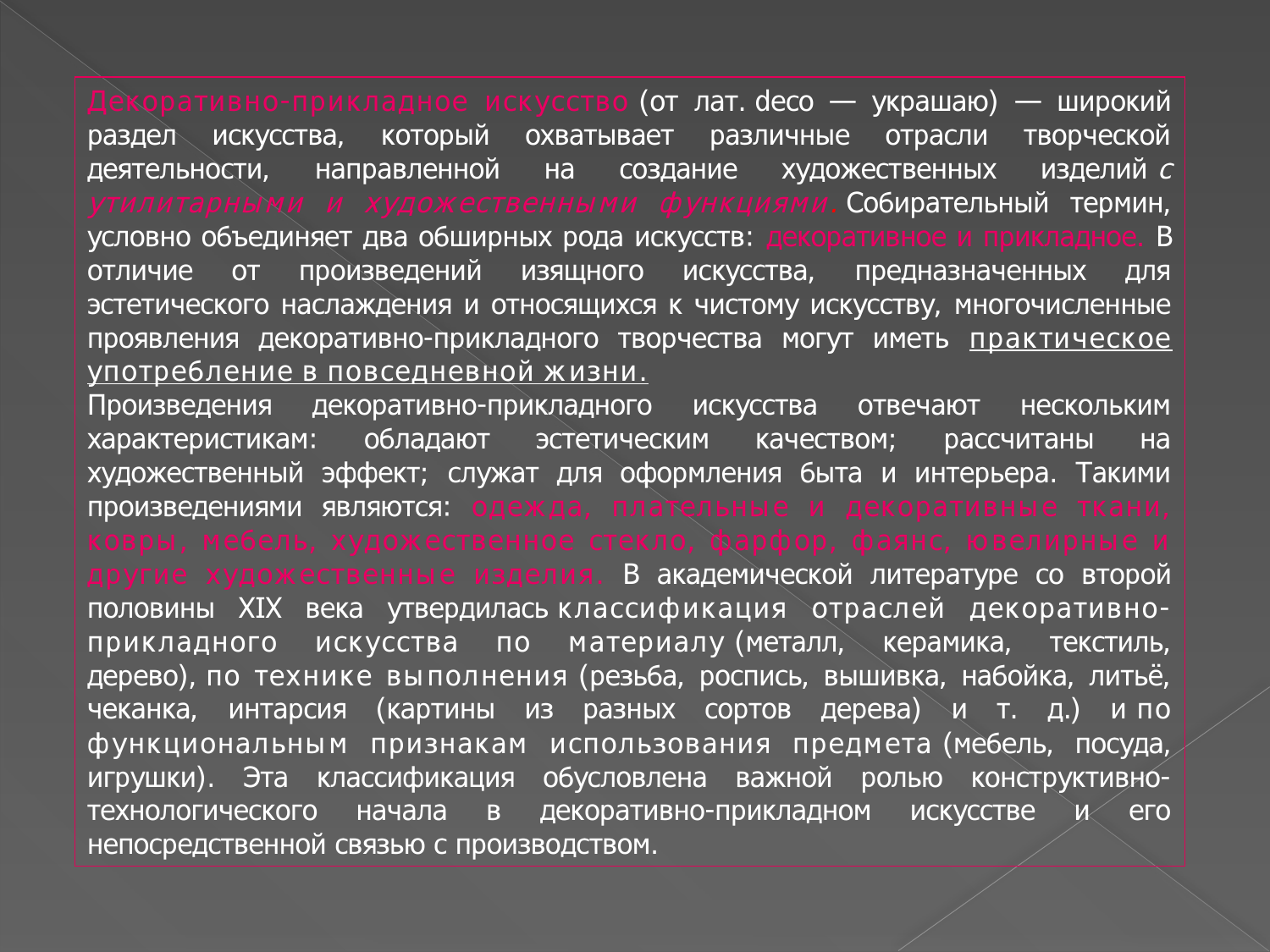

Декоративно-прикладное искусство (от лат. deco — украшаю) — широкий раздел искусства, который охватывает различные отрасли творческой деятельности, направленной на создание художественных изделий с утилитарными и художественными функциями. Собирательный термин, условно объединяет два обширных рода искусств: декоративное и прикладное. В отличие от произведений изящного искусства, предназначенных для эстетического наслаждения и относящихся к чистому искусству, многочисленные проявления декоративно-прикладного творчества могут иметь практическое употребление в повседневной жизни.
Произведения декоративно-прикладного искусства отвечают нескольким характеристикам: обладают эстетическим качеством; рассчитаны на художественный эффект; служат для оформления быта и интерьера. Такими произведениями являются: одежда, плательные и декоративные ткани, ковры, мебель, художественное стекло, фарфор, фаянс, ювелирные и другие художественные изделия. В академической литературе со второй половины XIX века утвердилась классификация отраслей декоративно-прикладного искусства по материалу (металл, керамика, текстиль, дерево), по технике выполнения (резьба, роспись, вышивка, набойка, литьё, чеканка, интарсия (картины из разных сортов дерева) и т. д.) и по функциональным признакам использования предмета (мебель, посуда, игрушки). Эта классификация обусловлена важной ролью конструктивно-технологического начала в декоративно-прикладном искусстве и его непосредственной связью с производством.